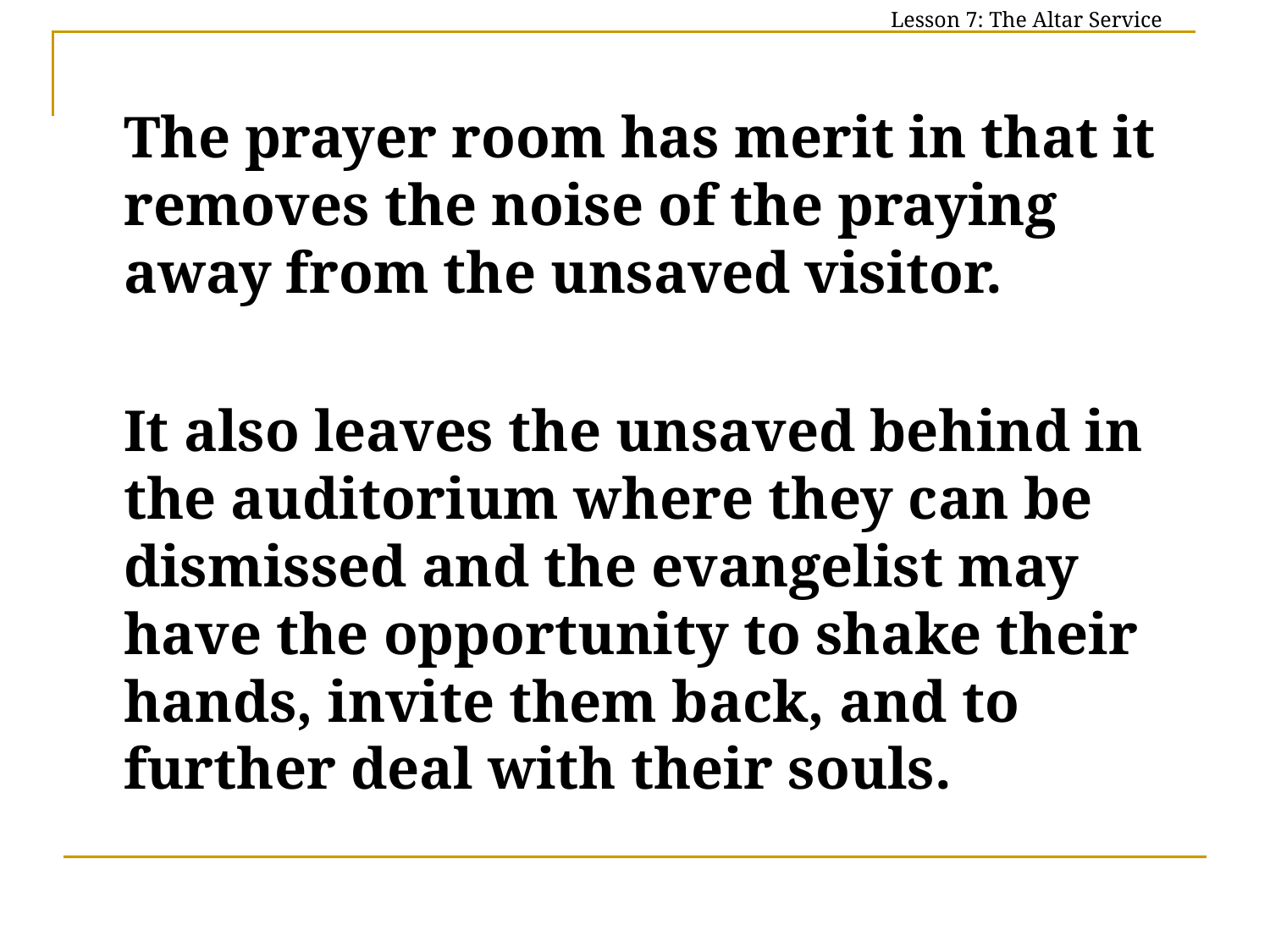

Lesson 7: The Altar Service
	The prayer room has merit in that it removes the noise of the praying away from the unsaved visitor.

	It also leaves the unsaved behind in the auditorium where they can be dismissed and the evangelist may have the opportunity to shake their hands, invite them back, and to further deal with their souls.